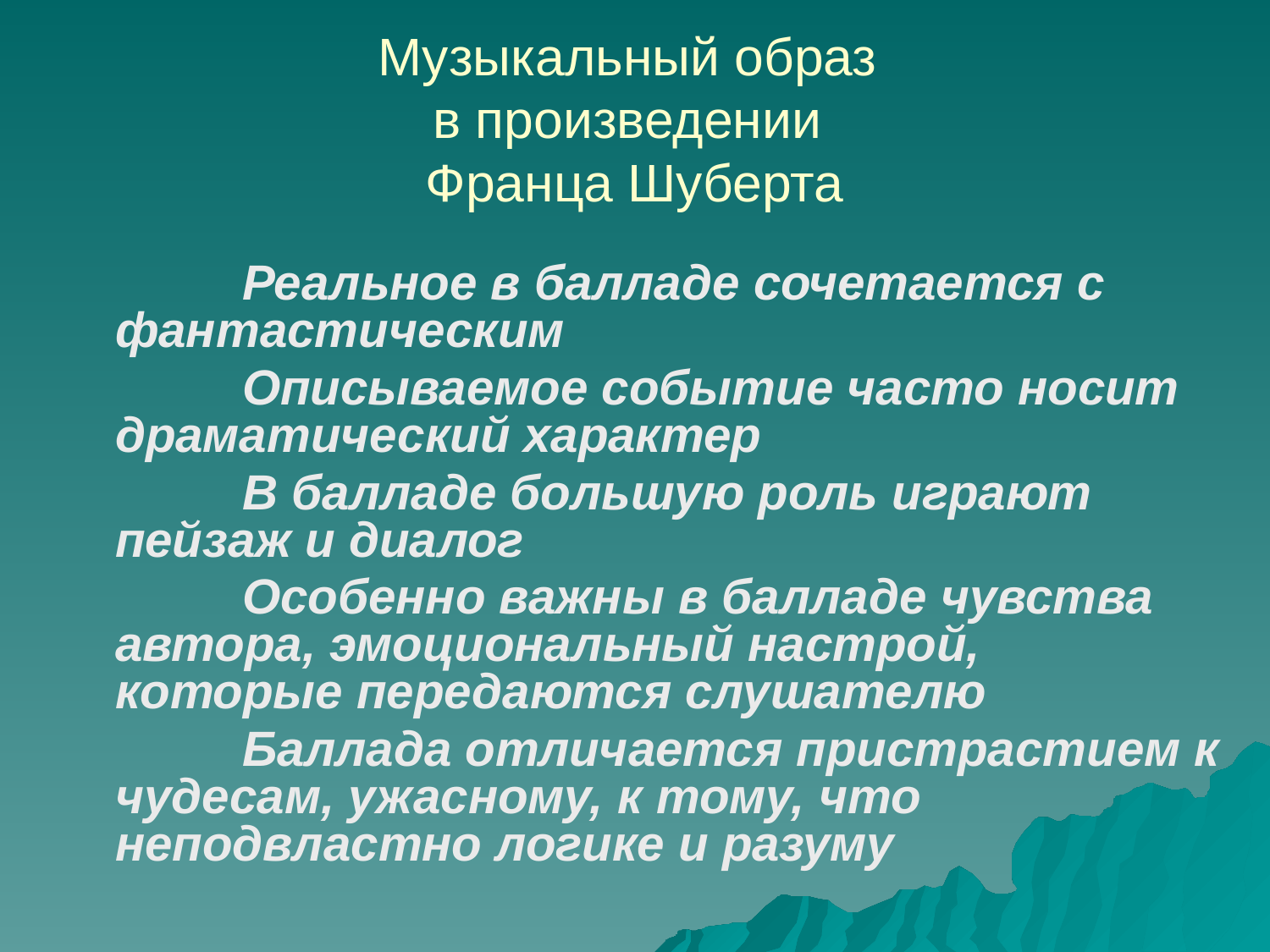

# Музыкальный образ в произведении Франца Шуберта
		Реальное в балладе сочетается с фантастическим
		Описываемое событие часто носит драматический характер
		В балладе большую роль играют пейзаж и диалог
		Особенно важны в балладе чувства  автора, эмоциональный настрой, которые передаются слушателю
		Баллада отличается пристрастием к чудесам, ужасному, к тому, что неподвластно логике и разуму